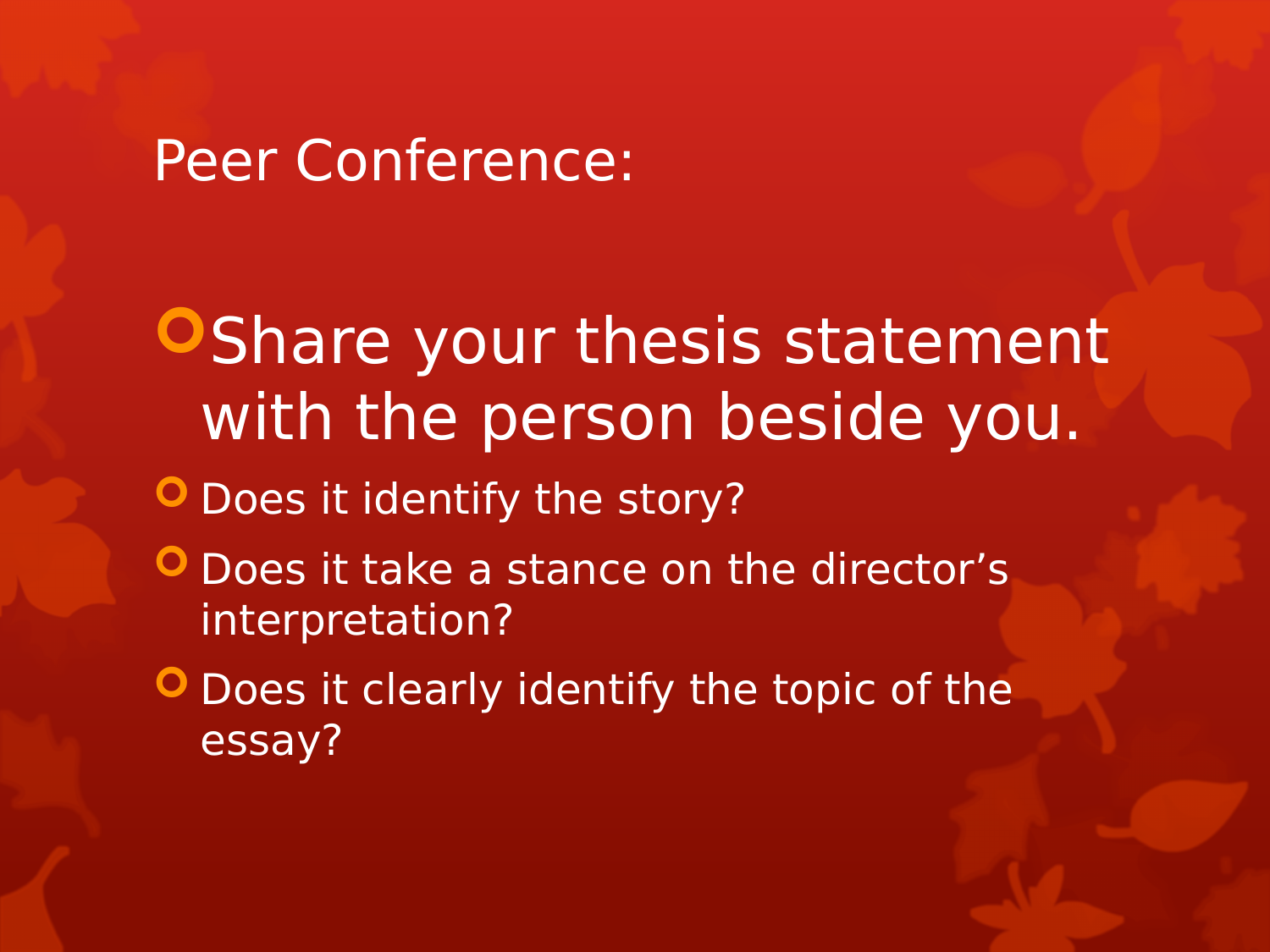

# Peer Conference:
Share your thesis statement with the person beside you.
Does it identify the story?
Does it take a stance on the director’s interpretation?
Does it clearly identify the topic of the essay?